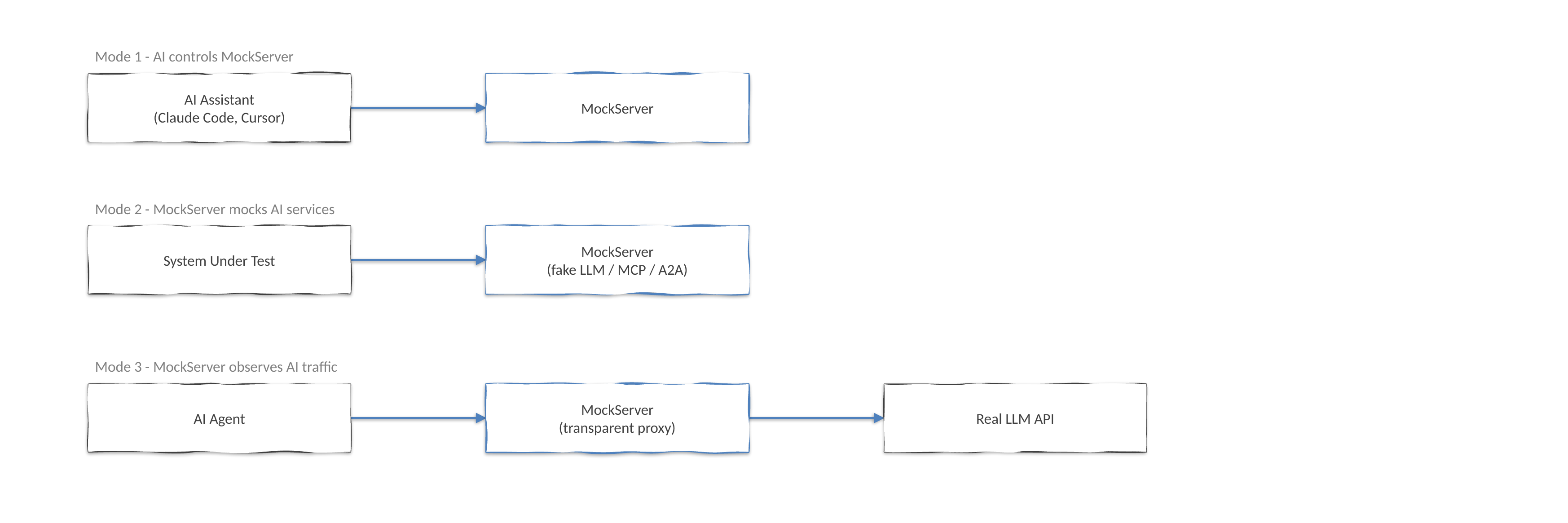

Mode 1 - AI controls MockServer
AI Assistant
(Claude Code, Cursor)
MockServer
Mode 2 - MockServer mocks AI services
System Under Test
MockServer
(fake LLM / MCP / A2A)
Mode 3 - MockServer observes AI traffic
AI Agent
MockServer
(transparent proxy)
Real LLM API